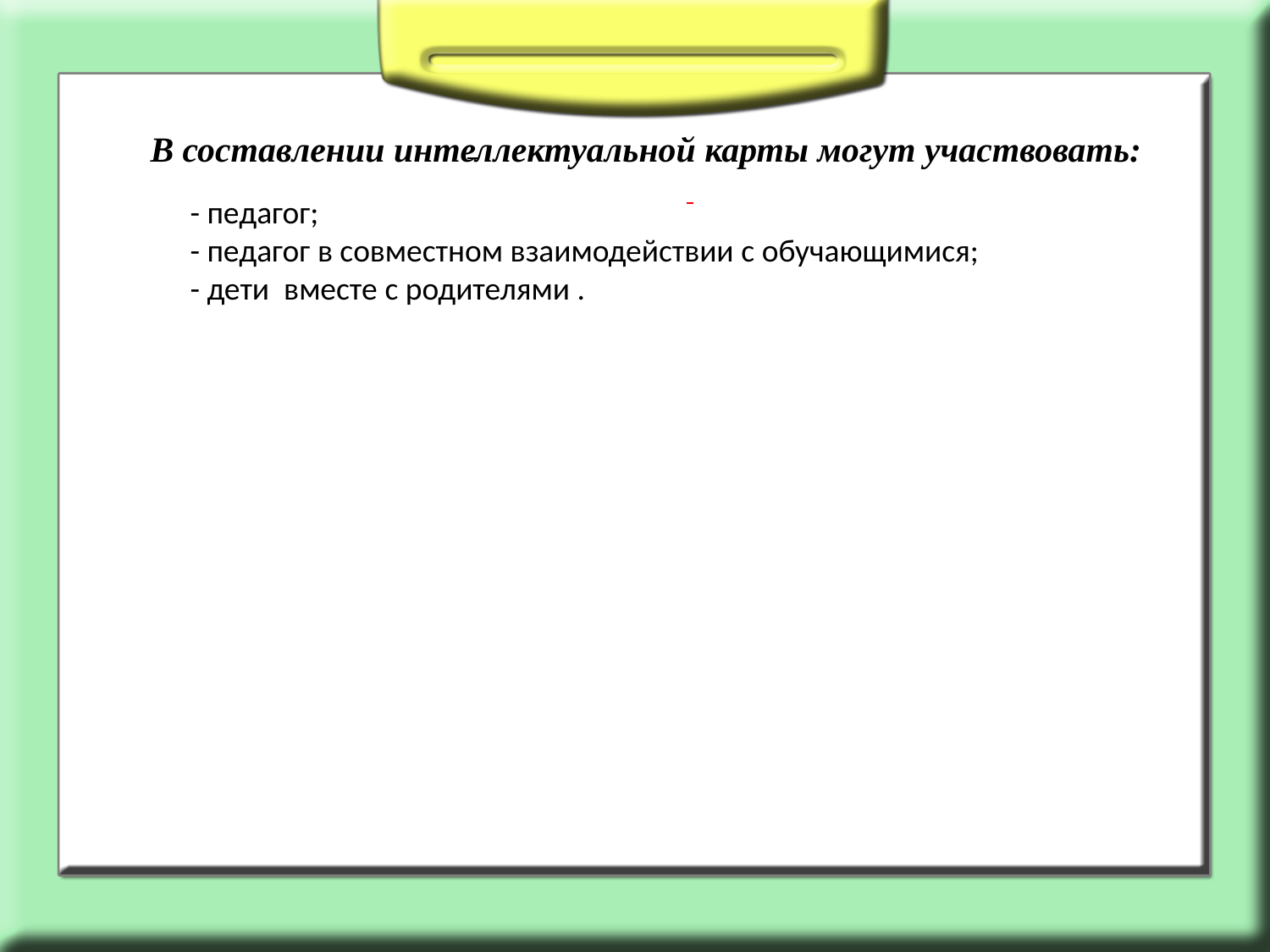

В составлении интеллектуальной карты могут участвовать:

- педагог;
- педагог в совместном взаимодействии с обучающимися;
- дети  вместе с родителями .